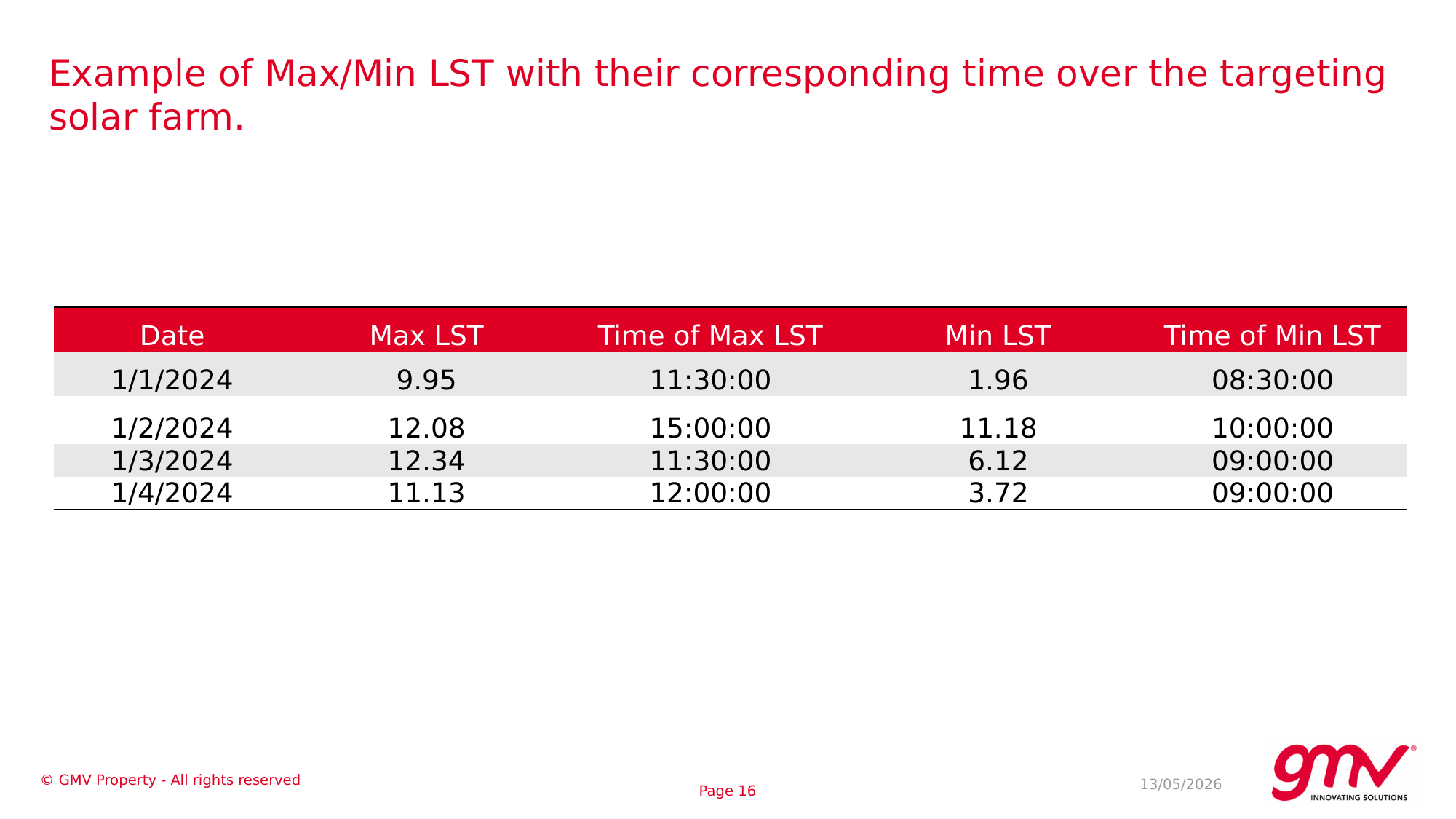

# Example of Max/Min LST with their corresponding time over the targeting solar farm.
| Date | Max LST | Time of Max LST | Min LST | Time of Min LST |
| --- | --- | --- | --- | --- |
| 1/1/2024 | 9.95 | 11:30:00 | 1.96 | 08:30:00 |
| 1/2/2024 | 12.08 | 15:00:00 | 11.18 | 10:00:00 |
| 1/3/2024 | 12.34 | 11:30:00 | 6.12 | 09:00:00 |
| 1/4/2024 | 11.13 | 12:00:00 | 3.72 | 09:00:00 |